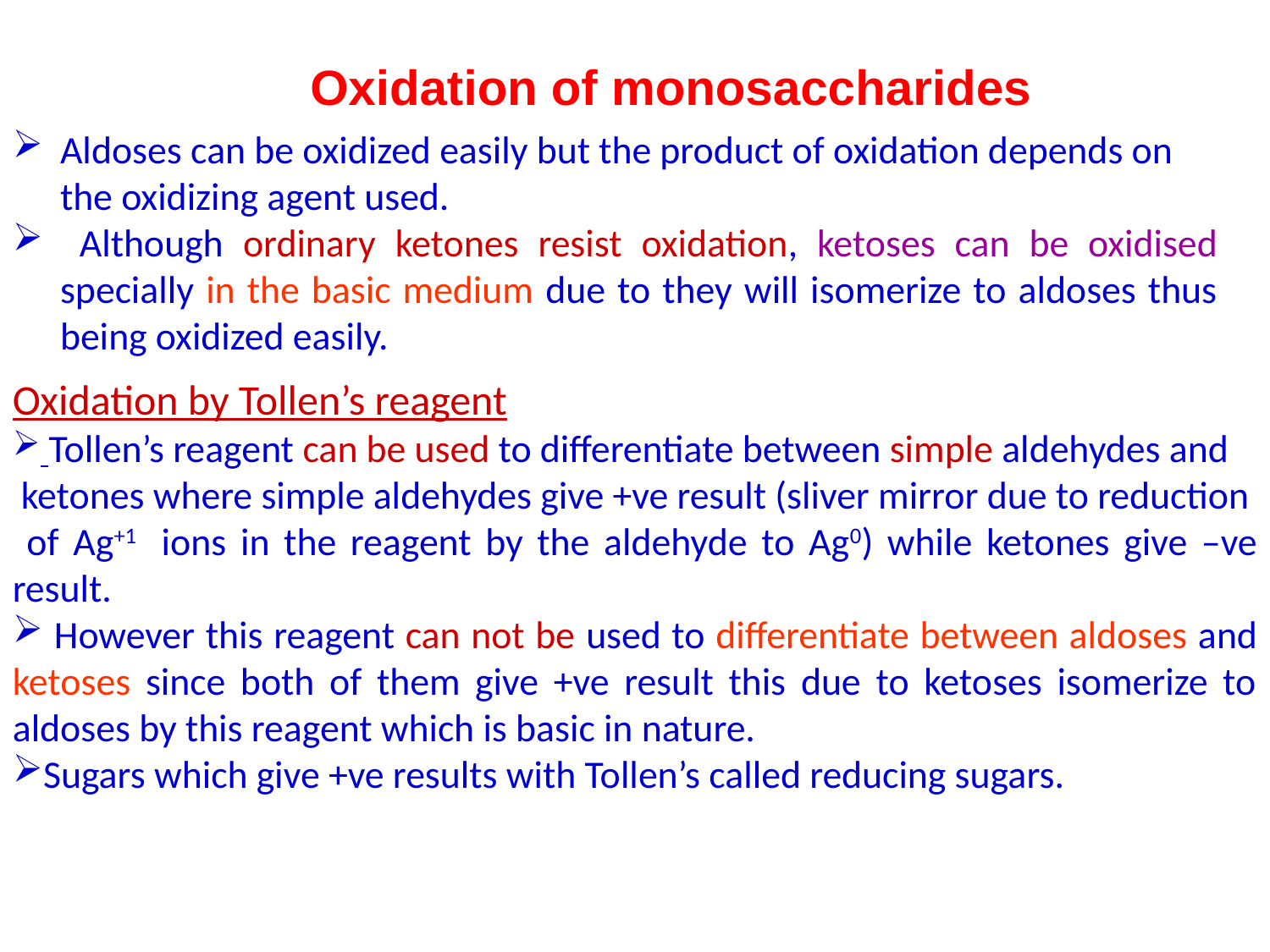

Oxidation of monosaccharides
Aldoses can be oxidized easily but the product of oxidation depends on the oxidizing agent used.
 Although ordinary ketones resist oxidation, ketoses can be oxidised specially in the basic medium due to they will isomerize to aldoses thus being oxidized easily.
Oxidation by Tollen’s reagent
 Tollen’s reagent can be used to differentiate between simple aldehydes and
 ketones where simple aldehydes give +ve result (sliver mirror due to reduction
 of Ag+1  ions in the reagent by the aldehyde to Ag0) while ketones give –ve result.
 However this reagent can not be used to differentiate between aldoses and ketoses since both of them give +ve result this due to ketoses isomerize to aldoses by this reagent which is basic in nature.
Sugars which give +ve results with Tollen’s called reducing sugars.